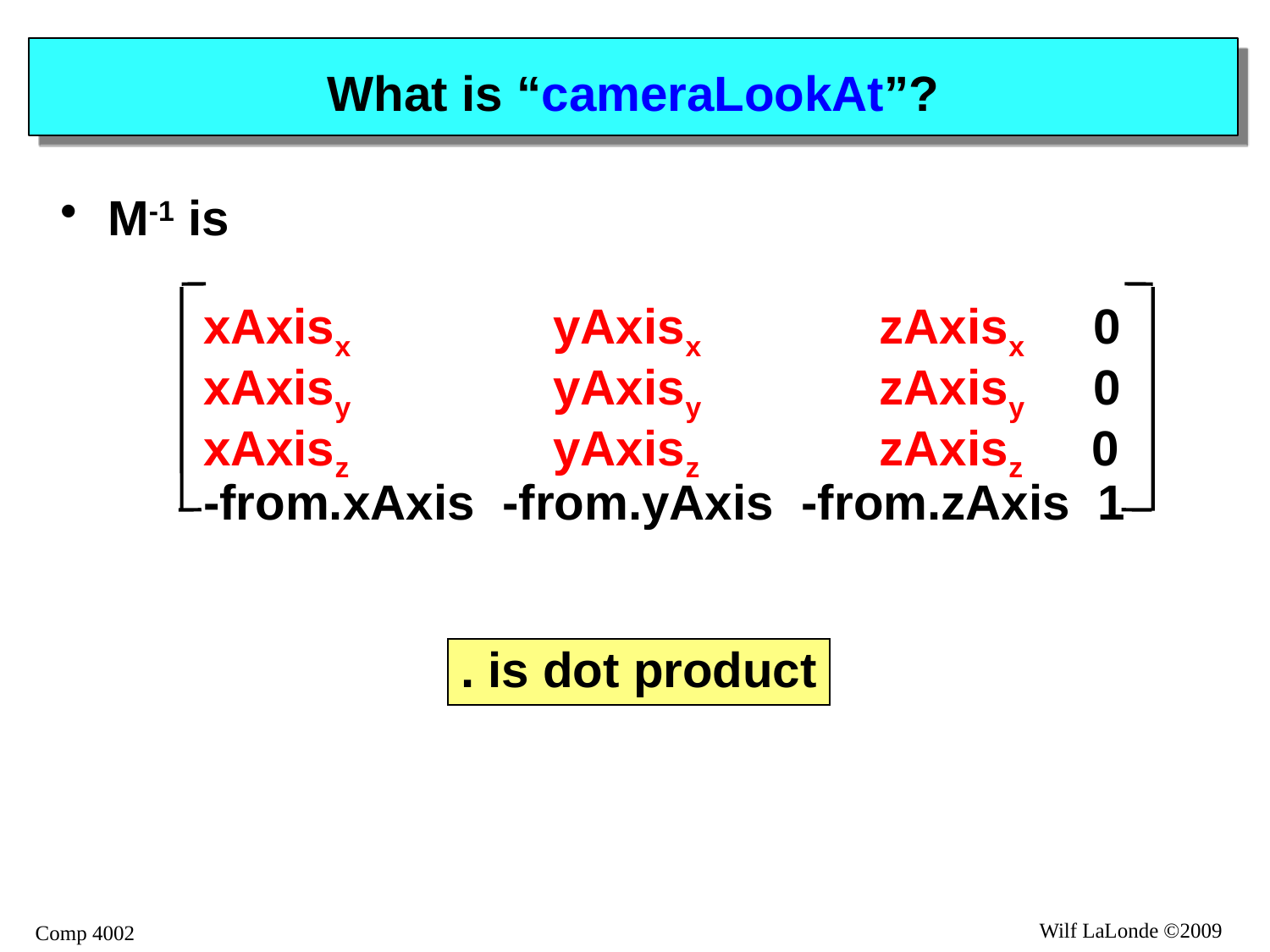

# What is “cameraLookAt”?
M-1 is

xAxisx 	       yAxisx 	   zAxisx     0
xAxisy 	       yAxisy 	   zAxisy     0
xAxisz 	       yAxisz 	   zAxisz     0
-from.xAxis  -from.yAxis  -from.zAxis  1
. is dot product